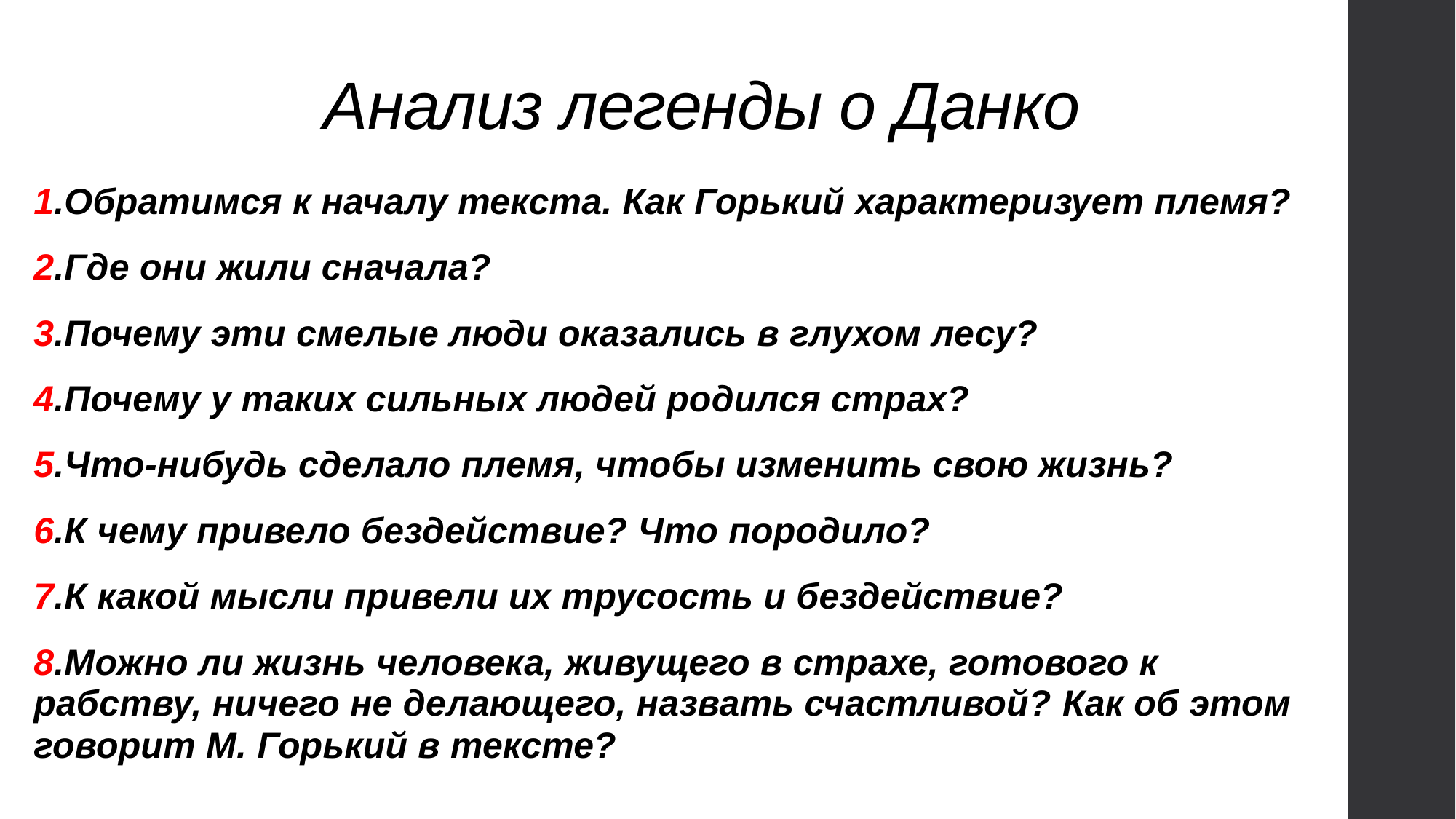

# Анализ легенды о Данко
1.Обратимся к началу текста. Как Горький характеризует племя?
2.Где они жили сначала?
3.Почему эти смелые люди оказались в глухом лесу?
4.Почему у таких сильных людей родился страх?
5.Что-нибудь сделало племя, чтобы изменить свою жизнь?
6.К чему привело бездействие? Что породило?
7.К какой мысли привели их трусость и бездействие?
8.Можно ли жизнь человека, живущего в страхе, готового к рабству, ничего не делающего, назвать счастливой? Как об этом говорит М. Горький в тексте?